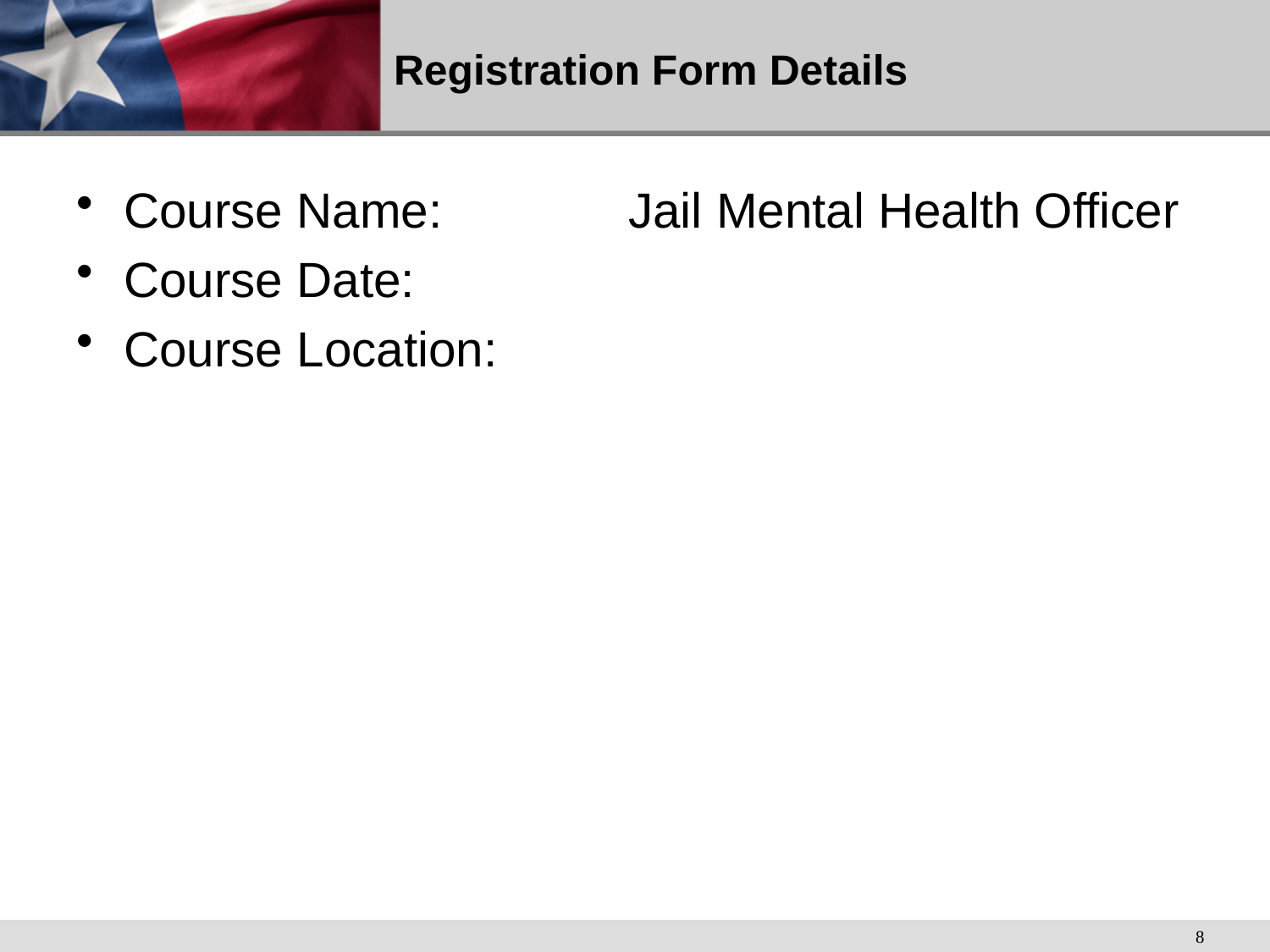

# Registration Form Details
Course Name:	         Jail Mental Health Officer
Course Date:
Course Location:

8